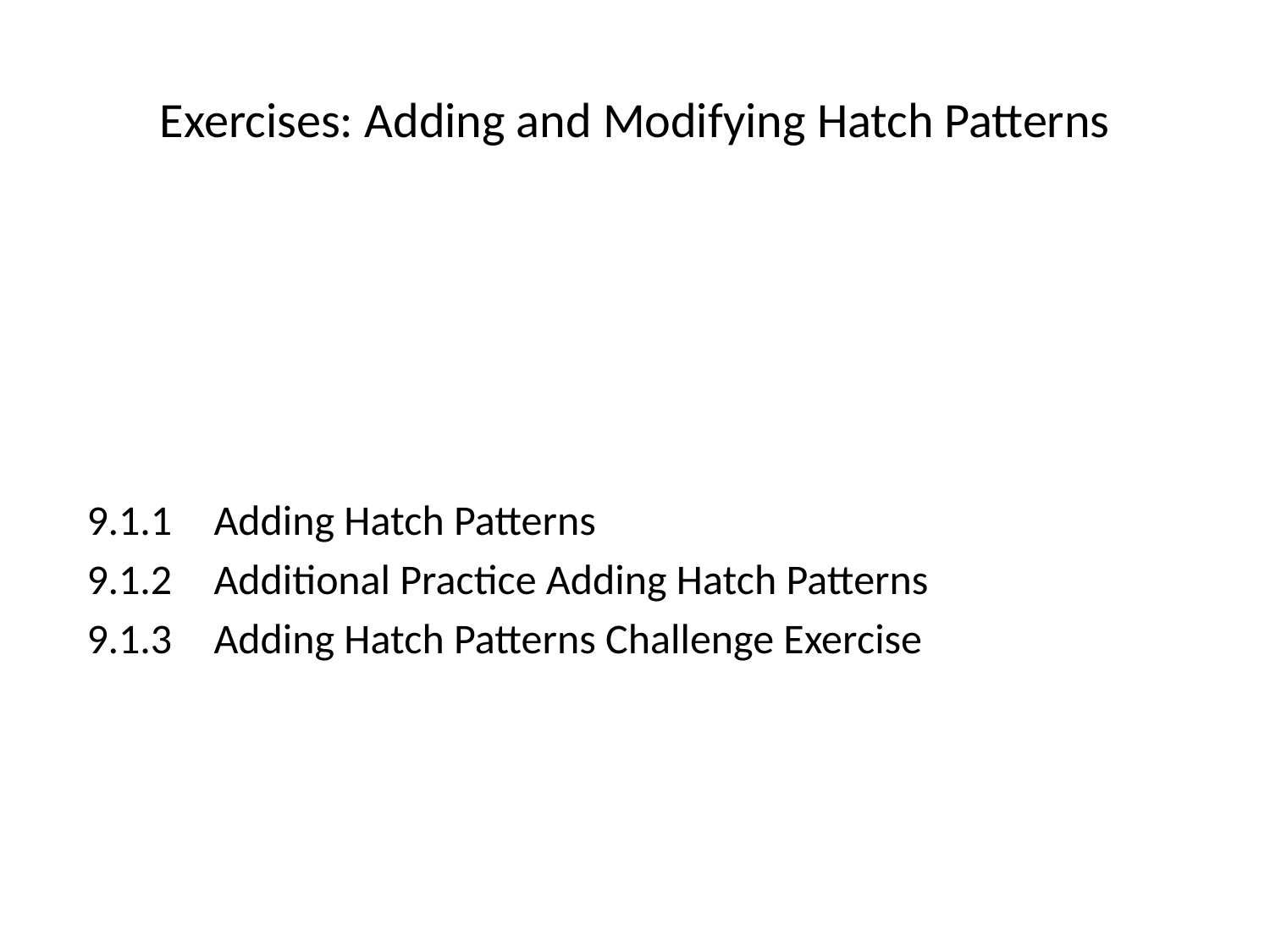

# Exercises: Adding and Modifying Hatch Patterns
9.1.1	Adding Hatch Patterns
9.1.2	Additional Practice Adding Hatch Patterns
9.1.3	Adding Hatch Patterns Challenge Exercise